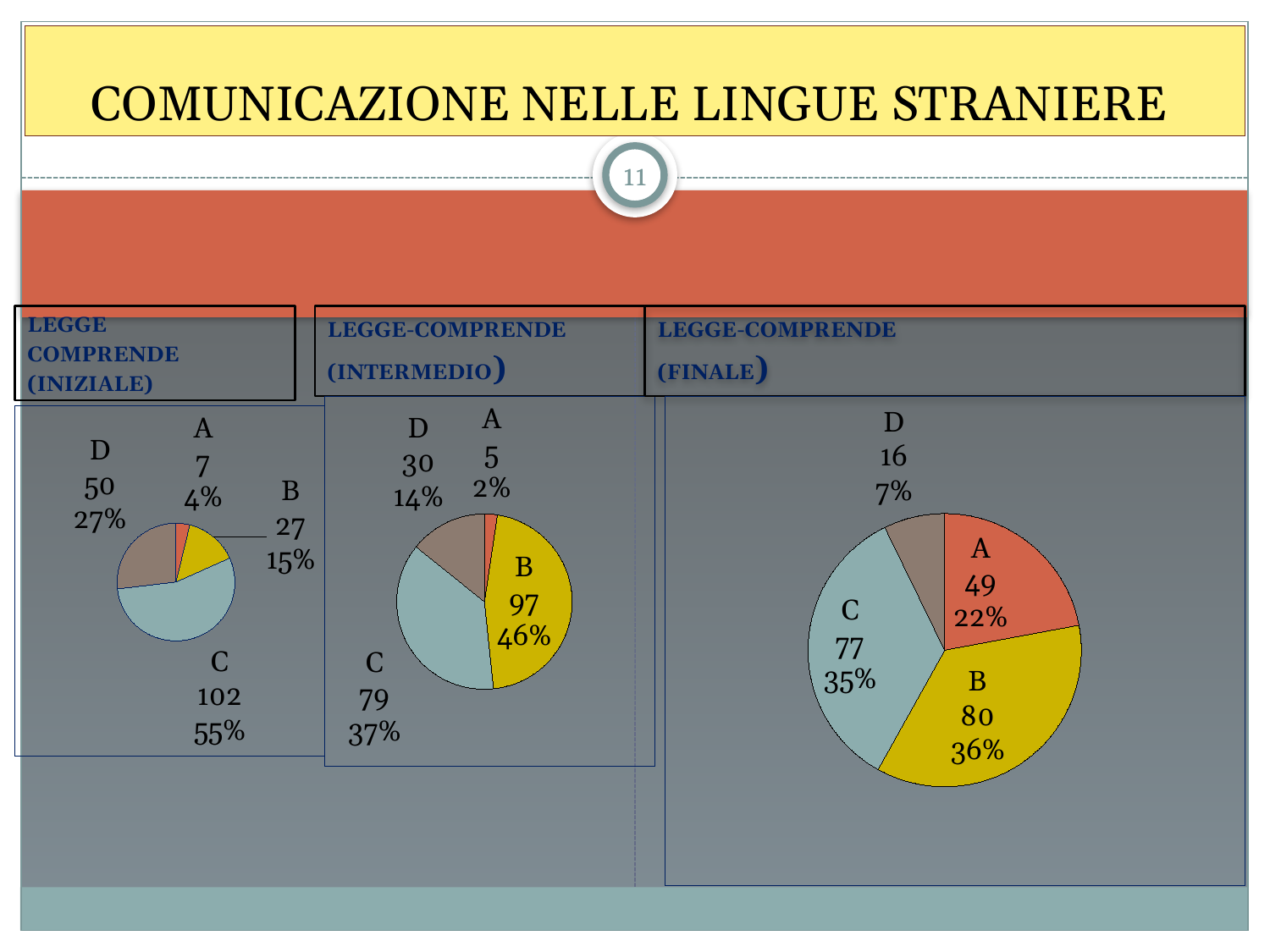

# COMUNICAZIONE NELLE LINGUE STRANIERE
11
LEGGE
COMPRENDE
(INIZIALE)
LEGGE-COMPRENDE
(INTERMEDIO)
LEGGE-COMPRENDE
(FINALE)

### Chart

| Category | Vendite |
|---|---|
| A | 5.0 |
| B | 97.0 |
| C | 79.0 |
| D | 30.0 |

### Chart

| Category | Vendite |
|---|---|
| A | 49.0 |
| B | 80.0 |
| C | 77.0 |
| D | 16.0 |

### Chart

| Category | Vendite |
|---|---|
| A | 7.0 |
| B | 27.0 |
| C | 102.0 |
| D | 50.0 |